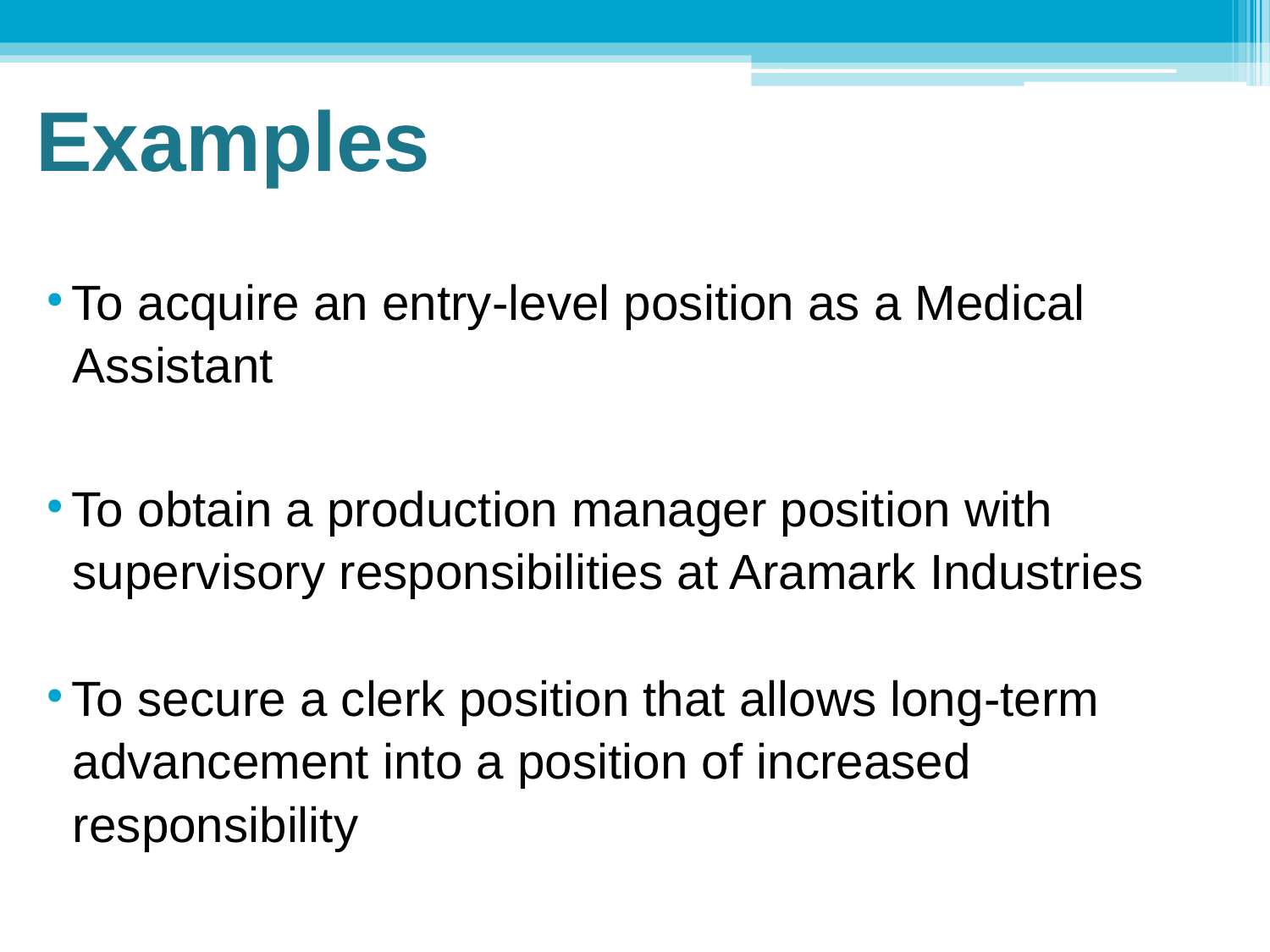

# Examples
To acquire an entry-level position as a Medical
  Assistant

To obtain a production manager position with
  supervisory responsibilities at Aramark Industries

To secure a clerk position that allows long-term
  advancement into a position of increased
  responsibility